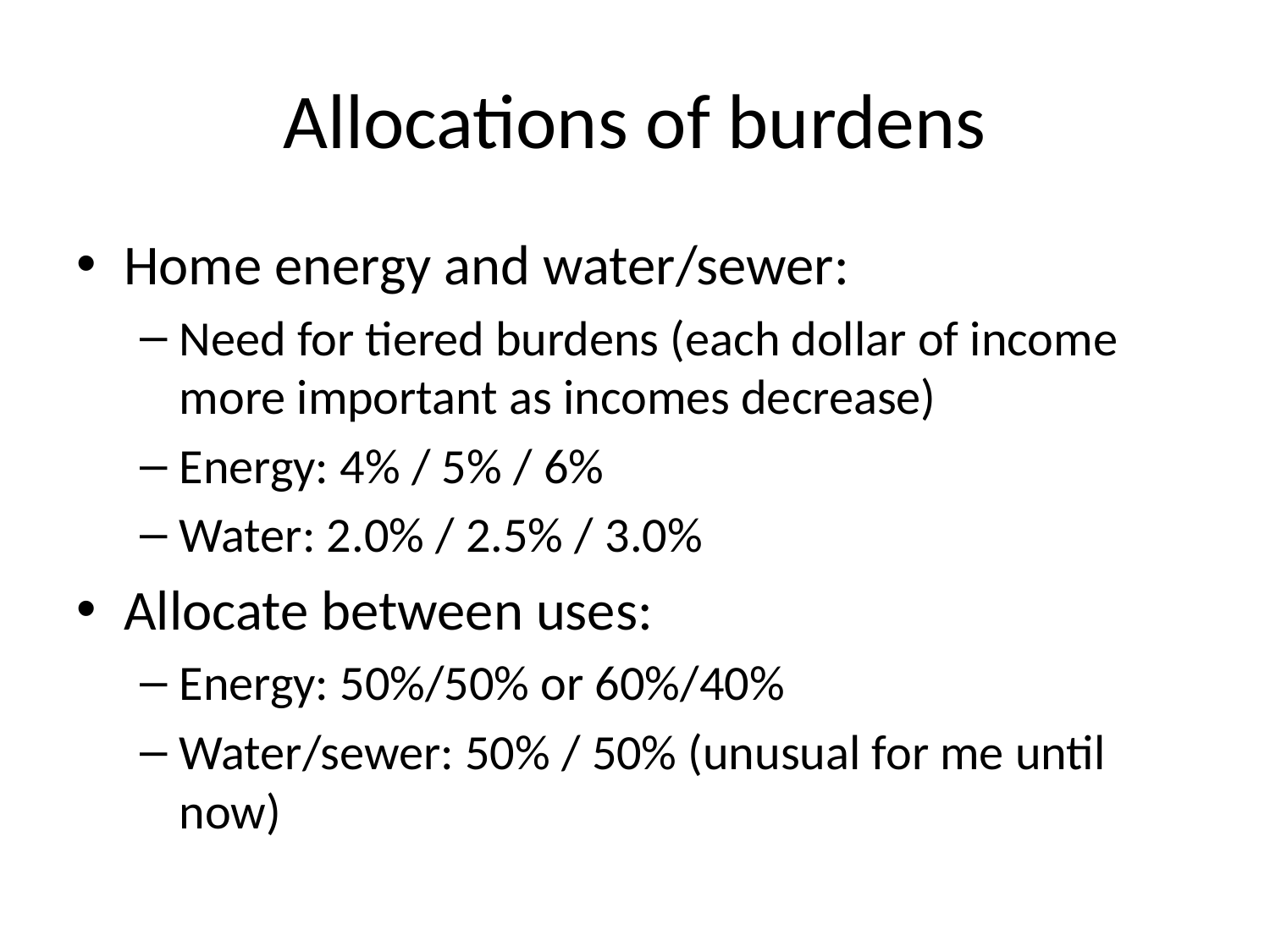

# Allocations of burdens
Home energy and water/sewer:
Need for tiered burdens (each dollar of income more important as incomes decrease)
Energy: 4% / 5% / 6%
Water: 2.0% / 2.5% / 3.0%
Allocate between uses:
Energy: 50%/50% or 60%/40%
Water/sewer: 50% / 50% (unusual for me until now)